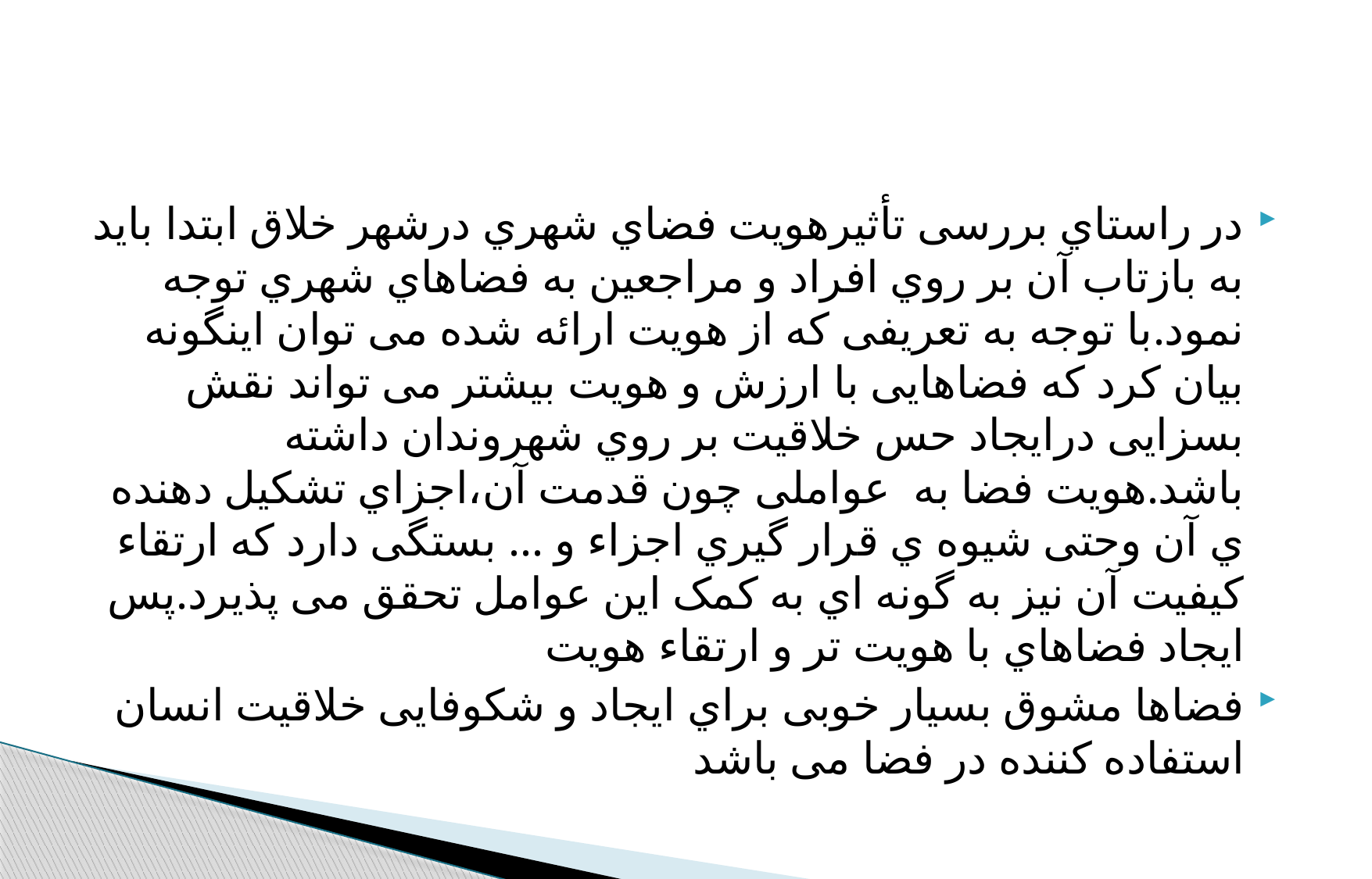

#
در راستاي بررسی تأثیرهویت فضاي شهري درشهر خلاق ابتدا باید به بازتاب آن بر روي افراد و مراجعین به فضاهاي شهري توجه نمود.با توجه به تعریفی که از هویت ارائه شده می توان اینگونه بیان کرد که فضاهایی با ارزش و هویت بیشتر می تواند نقش بسزایی درایجاد حس خلاقیت بر روي شهروندان داشته باشد.هویت فضا به  عواملی چون قدمت آن،اجزاي تشکیل دهنده ي آن وحتی شیوه ي قرار گیري اجزاء و ... بستگی دارد که ارتقاء کیفیت آن نیز به گونه اي به کمک این عوامل تحقق می پذیرد.پس ایجاد فضاهاي با هویت تر و ارتقاء هویت
فضاها مشوق بسیار خوبی براي ایجاد و شکوفایی خلاقیت انسان استفاده کننده در فضا می باشد